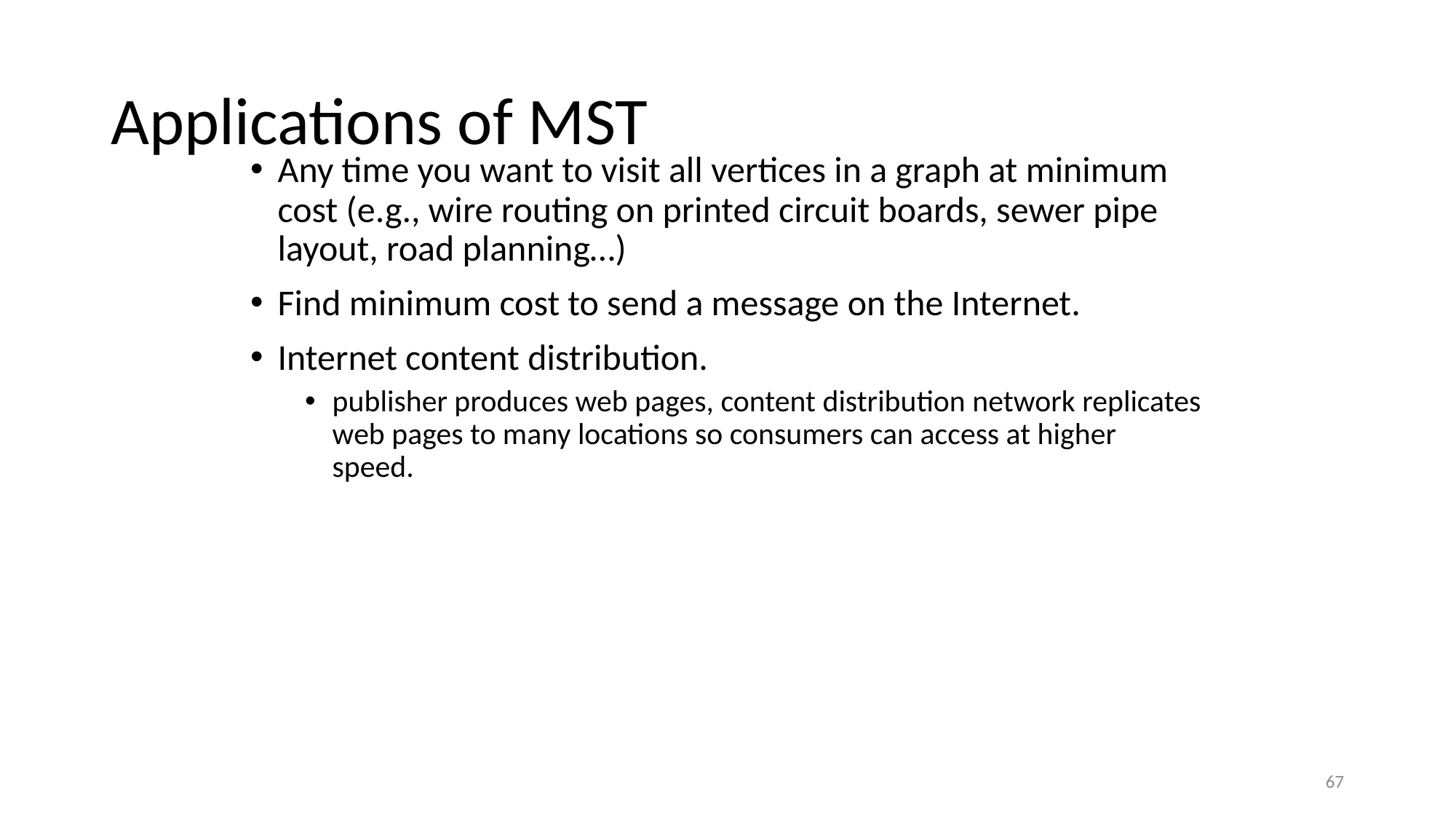

# Applications of MST
Any time you want to visit all vertices in a graph at minimum cost (e.g., wire routing on printed circuit boards, sewer pipe layout, road planning…)
Find minimum cost to send a message on the Internet.
Internet content distribution.
publisher produces web pages, content distribution network replicates web pages to many locations so consumers can access at higher speed.
67